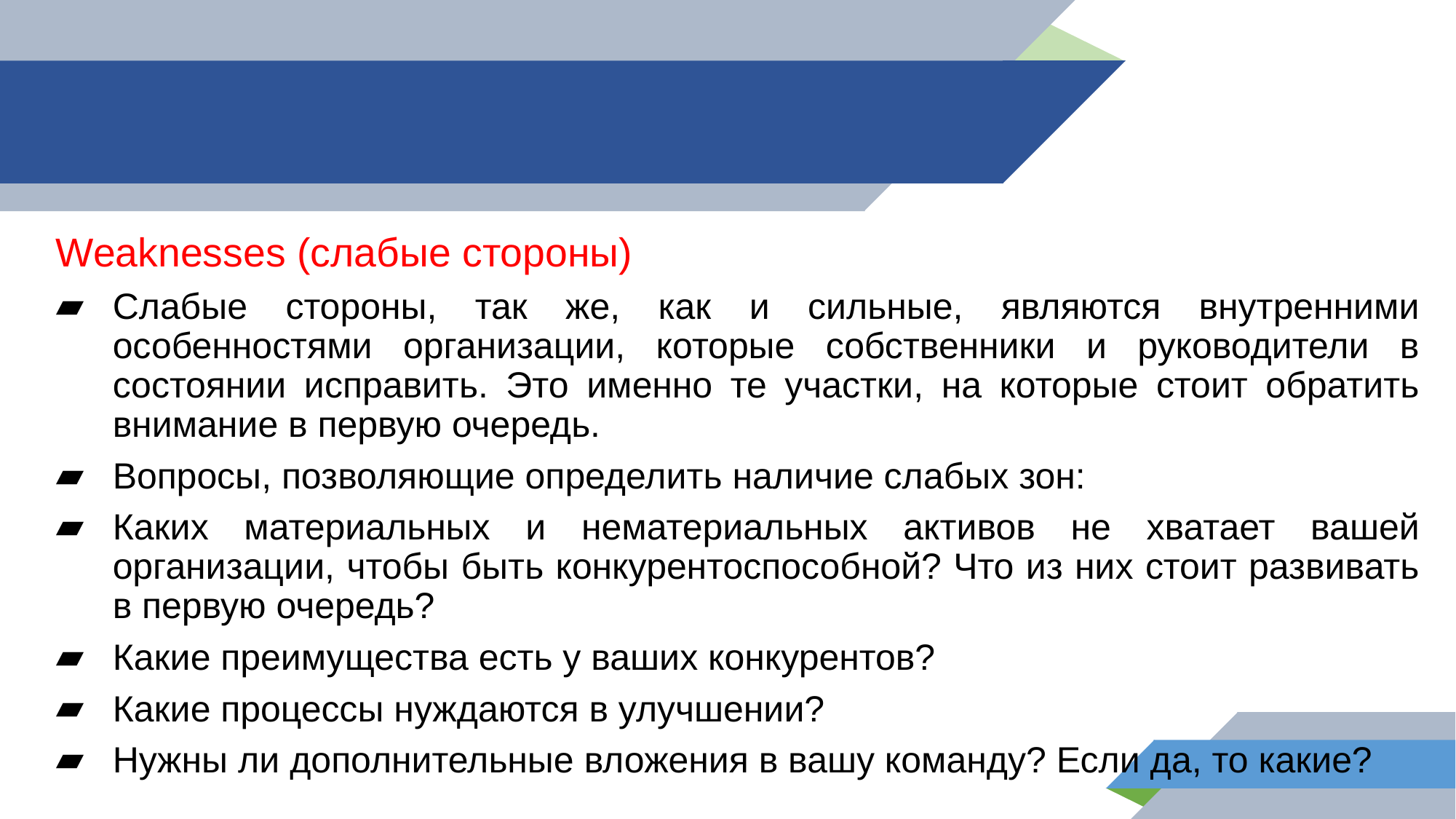

Weaknesses (слабые стороны)
Слабые стороны, так же, как и сильные, являются внутренними особенностями организации, которые собственники и руководители в состоянии исправить. Это именно те участки, на которые стоит обратить внимание в первую очередь.
Вопросы, позволяющие определить наличие слабых зон:
Каких материальных и нематериальных активов не хватает вашей организации, чтобы быть конкурентоспособной? Что из них стоит развивать в первую очередь?
Какие преимущества есть у ваших конкурентов?
Какие процессы нуждаются в улучшении?
Нужны ли дополнительные вложения в вашу команду? Если да, то какие?